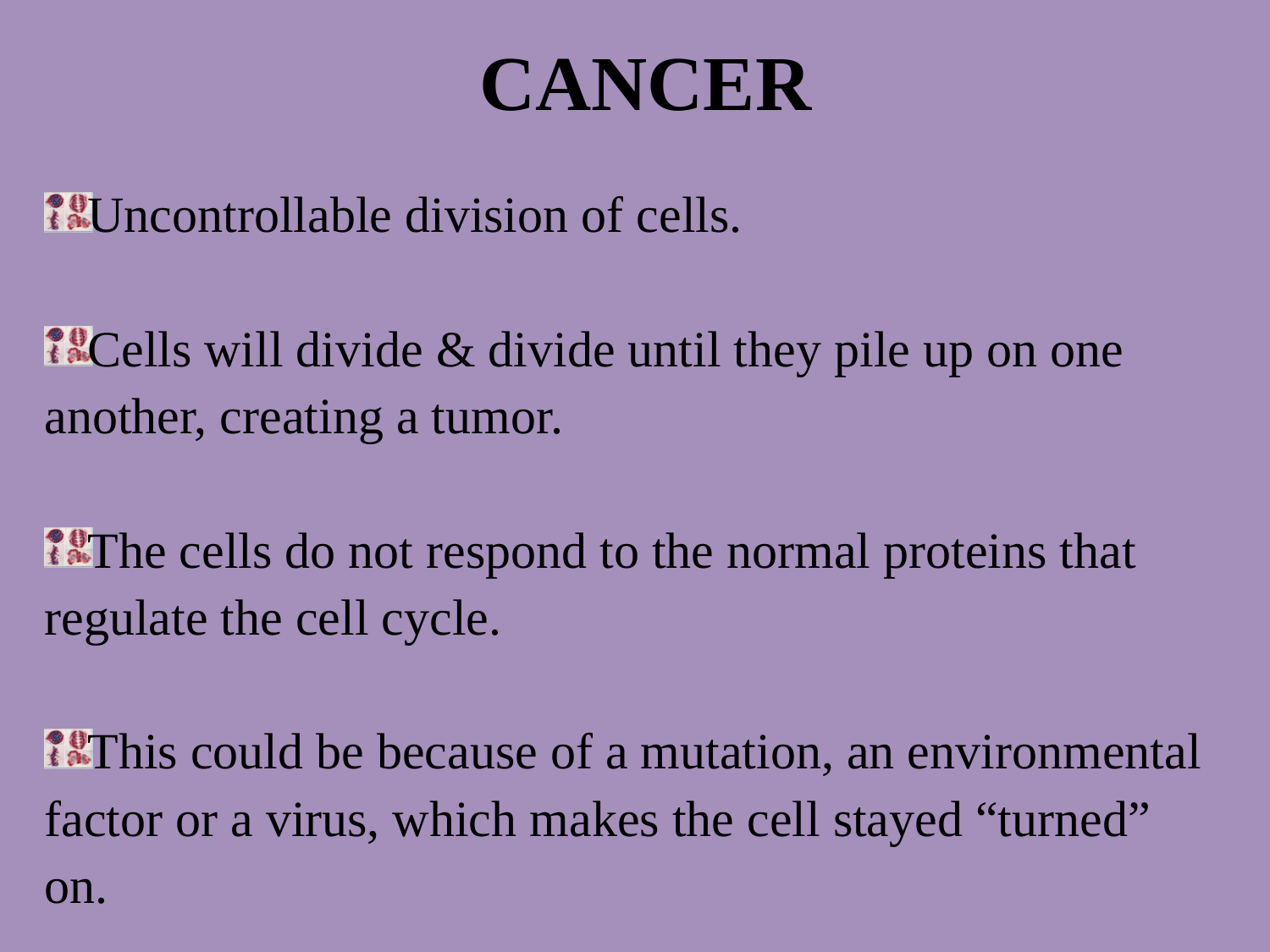

# CANCER
Uncontrollable division of cells.

Cells will divide & divide until they pile up on one another, creating a tumor.

The cells do not respond to the normal proteins that regulate the cell cycle.

This could be because of a mutation, an environmental factor or a virus, which makes the cell stayed “turned” on.